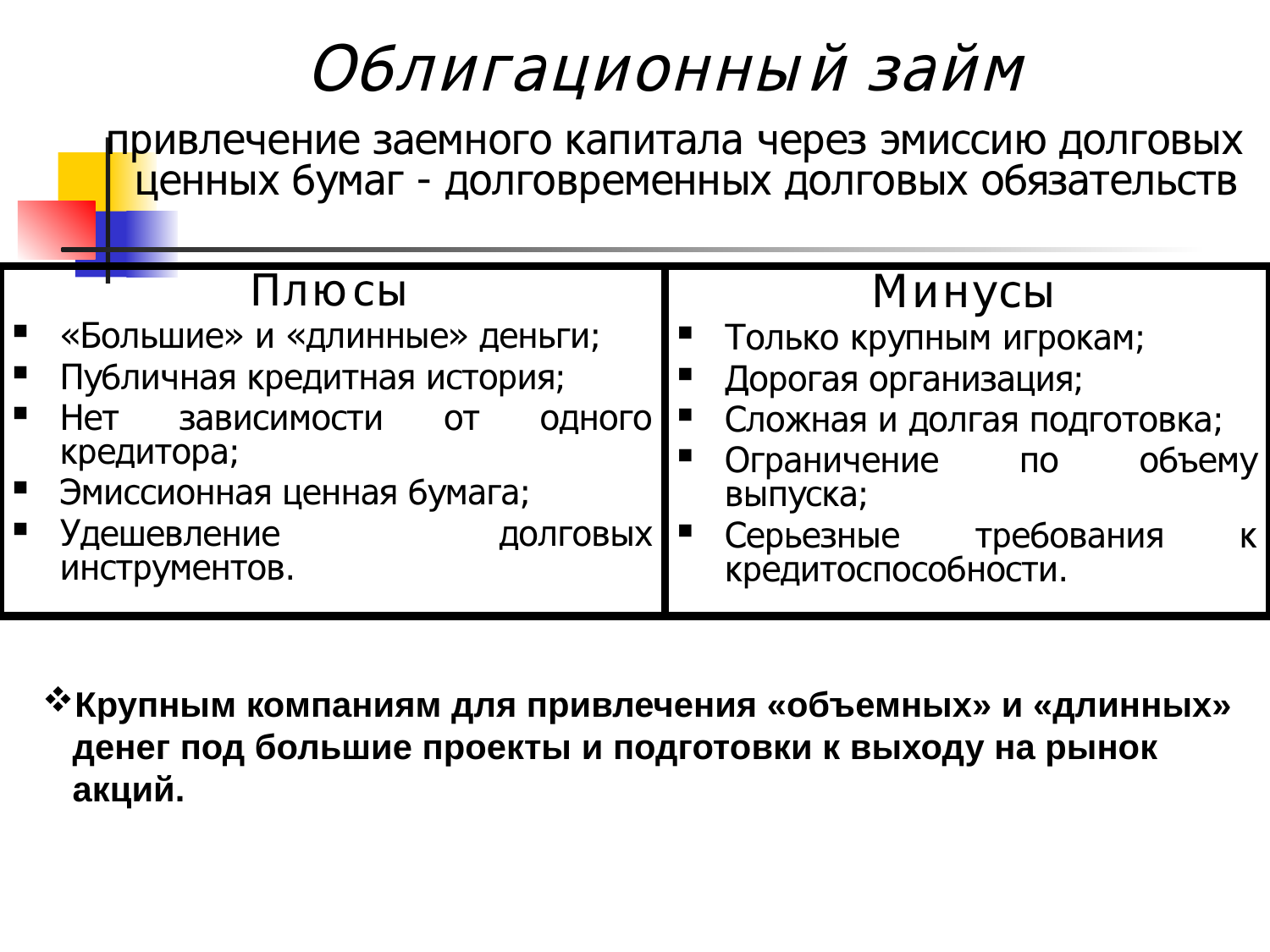

Облигационный займ
привлечение заемного капитала через эмиссию долговых ценных бумаг - долговременных долговых обязательств
Плюсы
«Большие» и «длинные» деньги;
Публичная кредитная история;
Нет зависимости от одного кредитора;
Эмиссионная ценная бумага;
Удешевление долговых инструментов.
Минусы
Только крупным игрокам;
Дорогая организация;
Сложная и долгая подготовка;
Ограничение по объему выпуска;
Серьезные требования к кредитоспособности.
Крупным компаниям для привлечения «объемных» и «длинных» денег под большие проекты и подготовки к выходу на рынок акций.